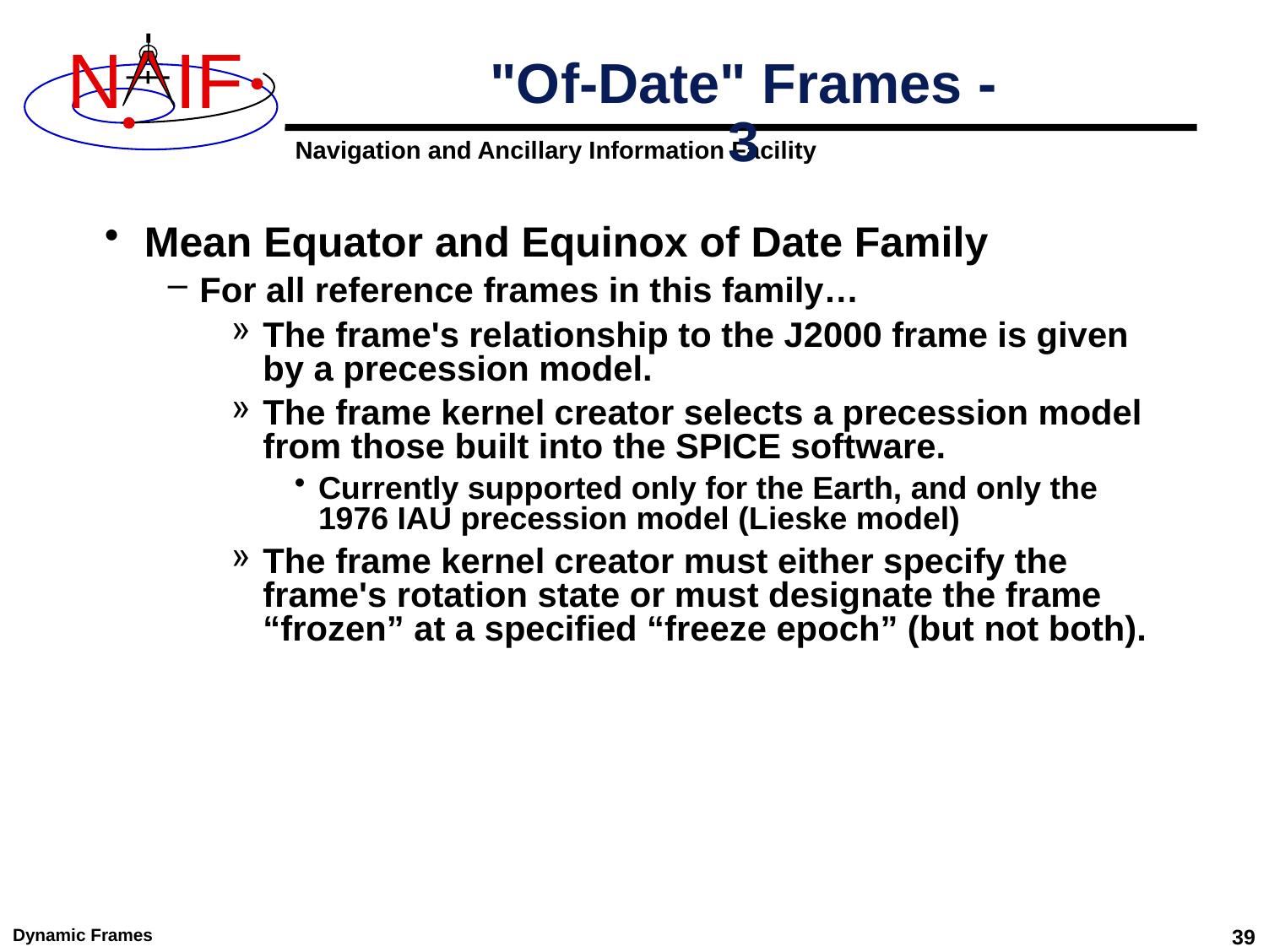

# "Of-Date" Frames - 3
Mean Equator and Equinox of Date Family
For all reference frames in this family…
The frame's relationship to the J2000 frame is given by a precession model.
The frame kernel creator selects a precession model from those built into the SPICE software.
Currently supported only for the Earth, and only the 1976 IAU precession model (Lieske model)
The frame kernel creator must either specify the frame's rotation state or must designate the frame “frozen” at a specified “freeze epoch” (but not both).

Dynamic Frames
39